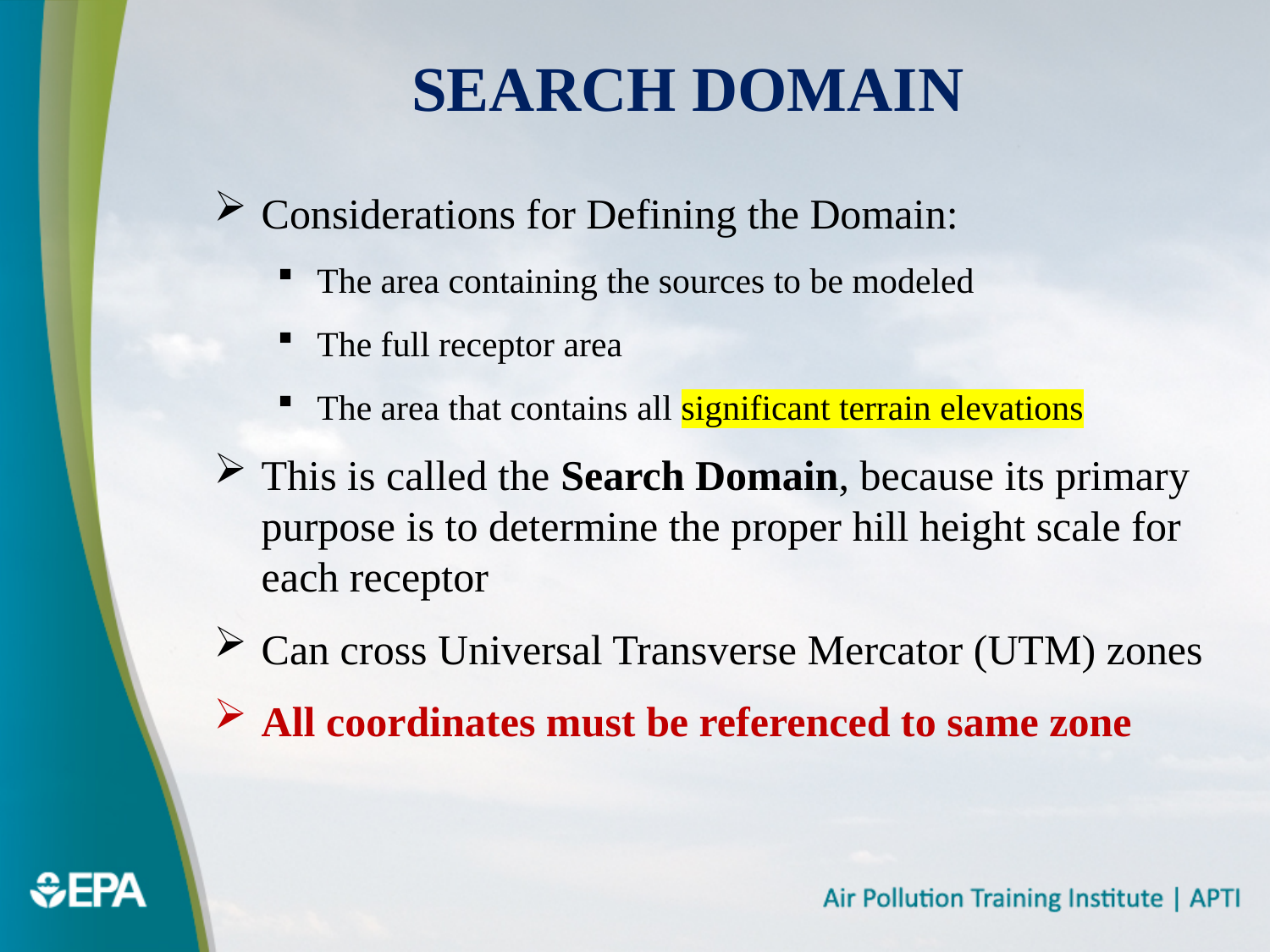

# Search Domain
Considerations for Defining the Domain:
The area containing the sources to be modeled
The full receptor area
The area that contains all significant terrain elevations
This is called the Search Domain, because its primary purpose is to determine the proper hill height scale for each receptor
Can cross Universal Transverse Mercator (UTM) zones
All coordinates must be referenced to same zone